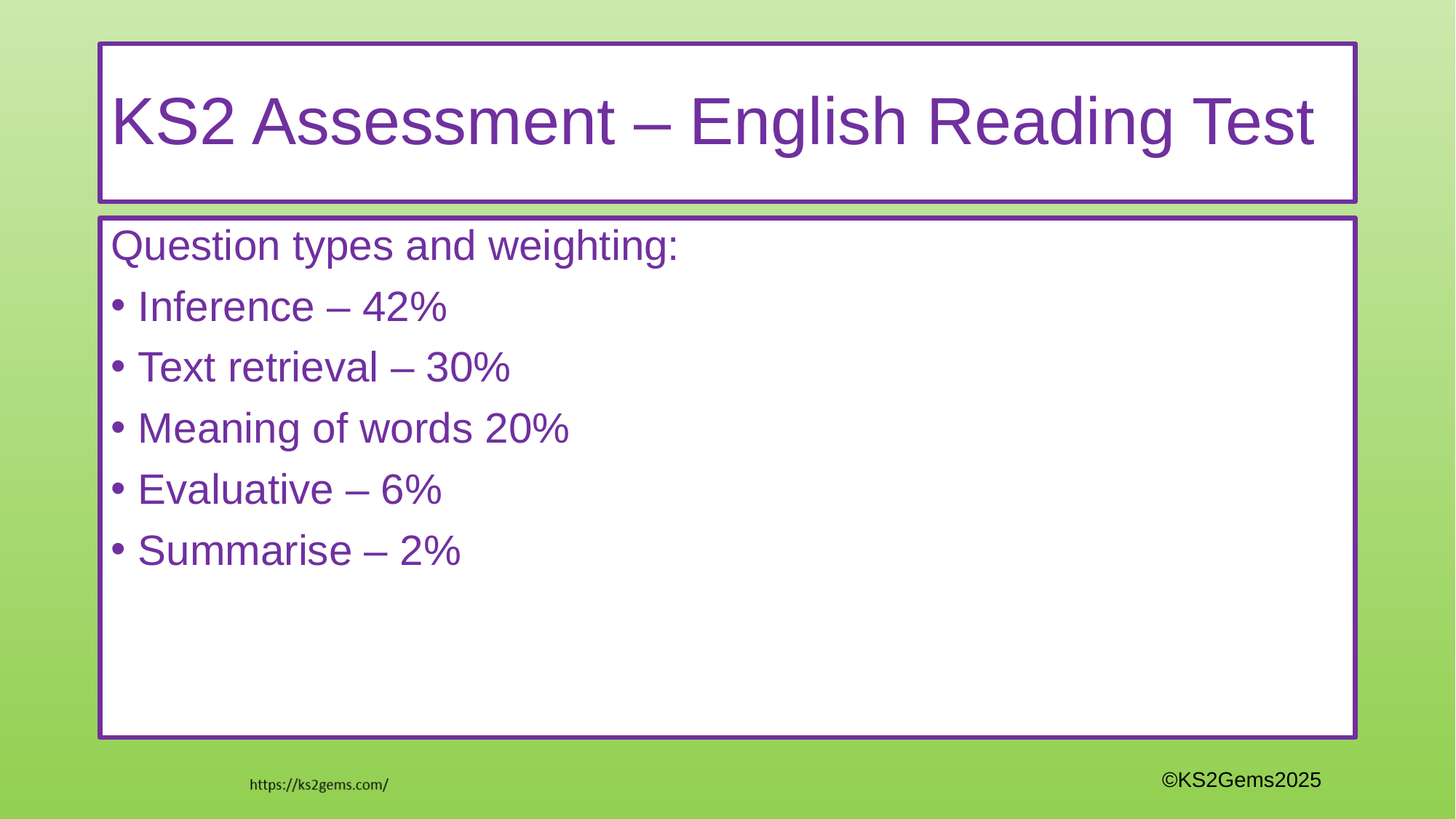

# KS2 Assessment – English Reading Test
Question types and weighting:
Inference – 42%
Text retrieval – 30%
Meaning of words 20%
Evaluative – 6%
Summarise – 2%